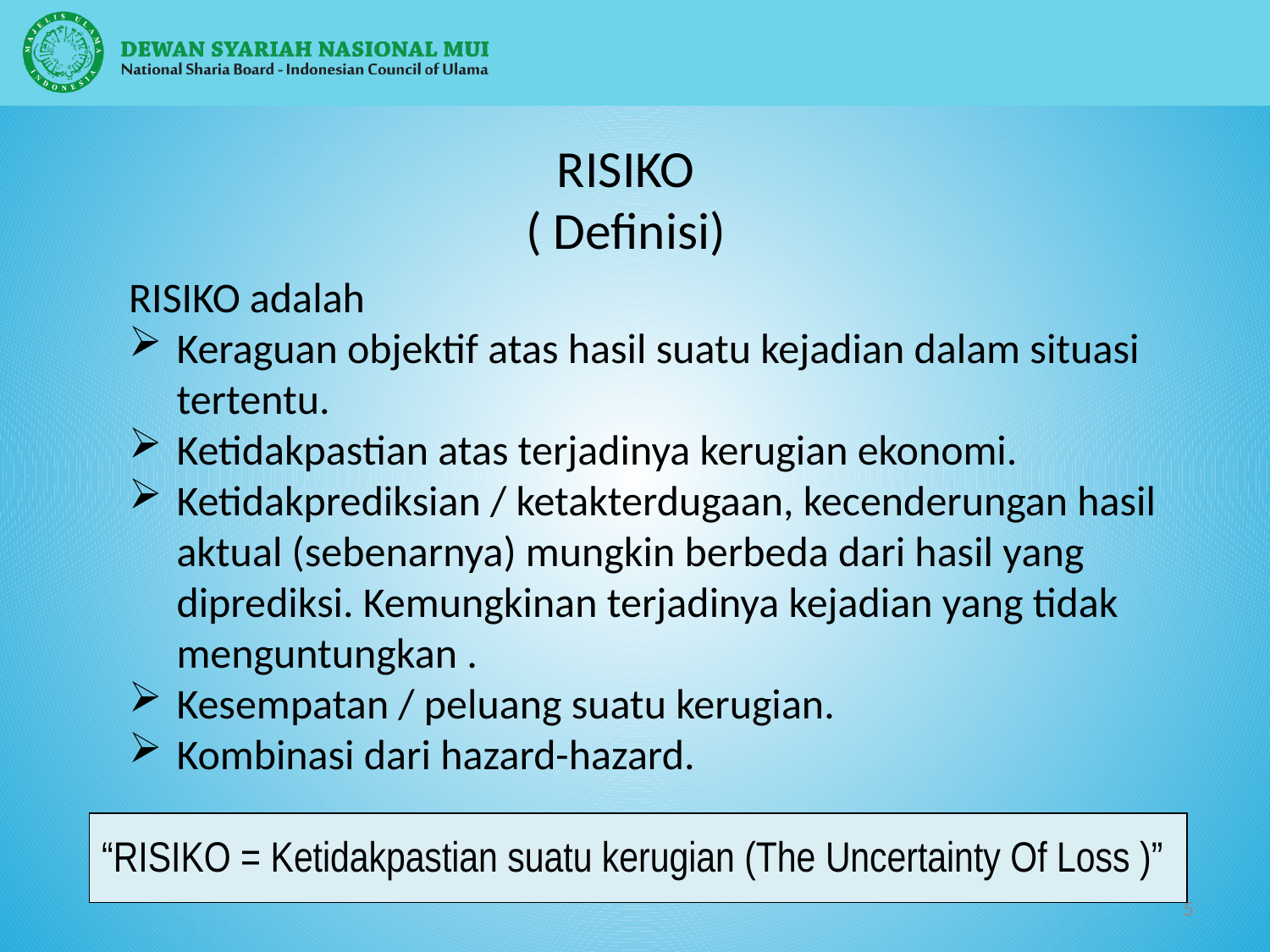

# RISIKO ( Definisi)
RISIKO adalah
Keraguan objektif atas hasil suatu kejadian dalam situasi tertentu.
Ketidakpastian atas terjadinya kerugian ekonomi.
Ketidakprediksian / ketakterdugaan, kecenderungan hasil aktual (sebenarnya) mungkin berbeda dari hasil yang diprediksi. Kemungkinan terjadinya kejadian yang tidak menguntungkan .
Kesempatan / peluang suatu kerugian.
Kombinasi dari hazard-hazard.

“RISIKO = Ketidakpastian suatu kerugian (The Uncertainty Of Loss )”
5